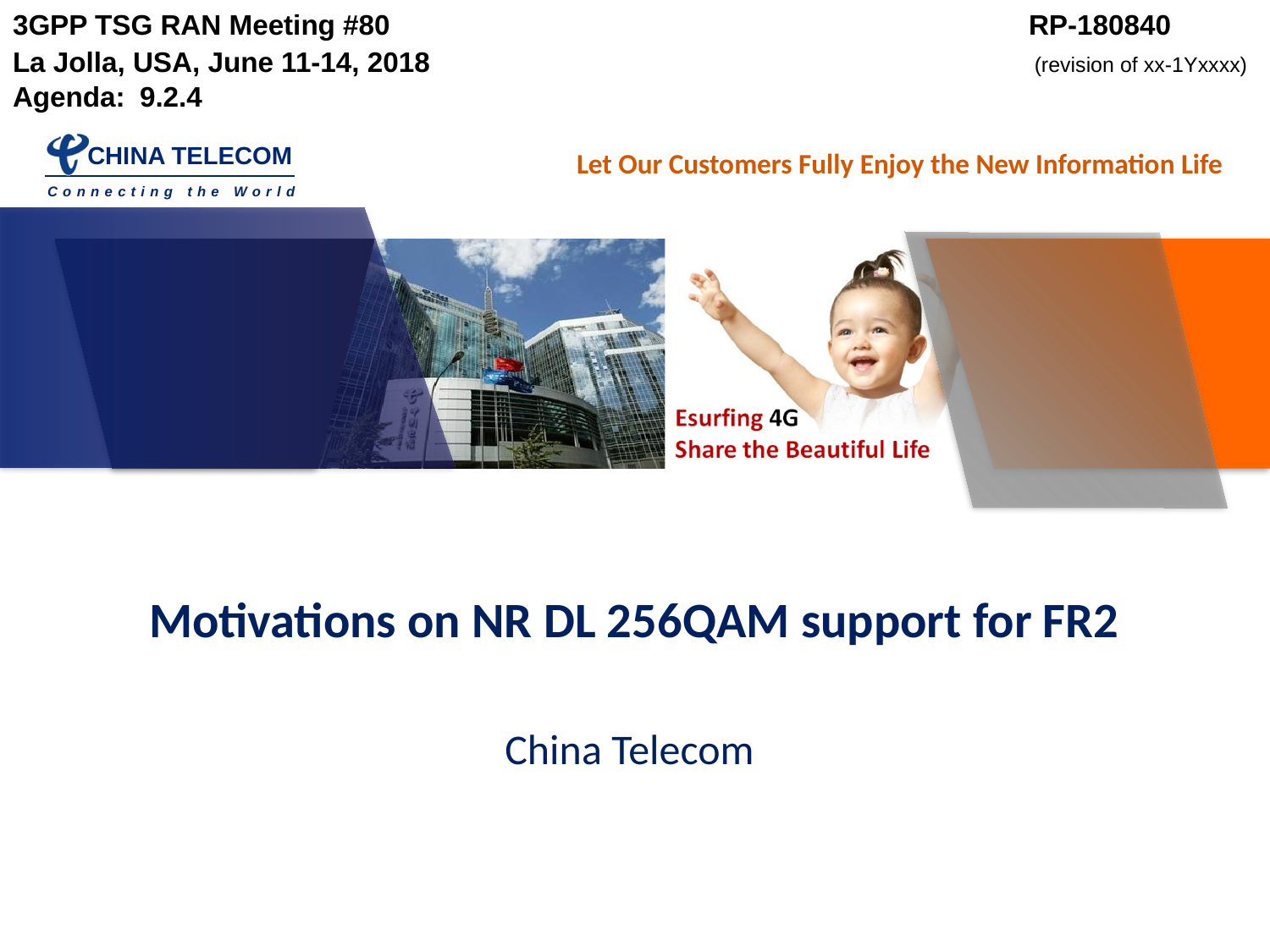

3GPP TSG RAN Meeting #80						RP-180840
La Jolla, USA, June 11-14, 2018			      		 (revision of xx-1Yxxxx)
Agenda: 	9.2.4
# Motivations on NR DL 256QAM support for FR2
China Telecom